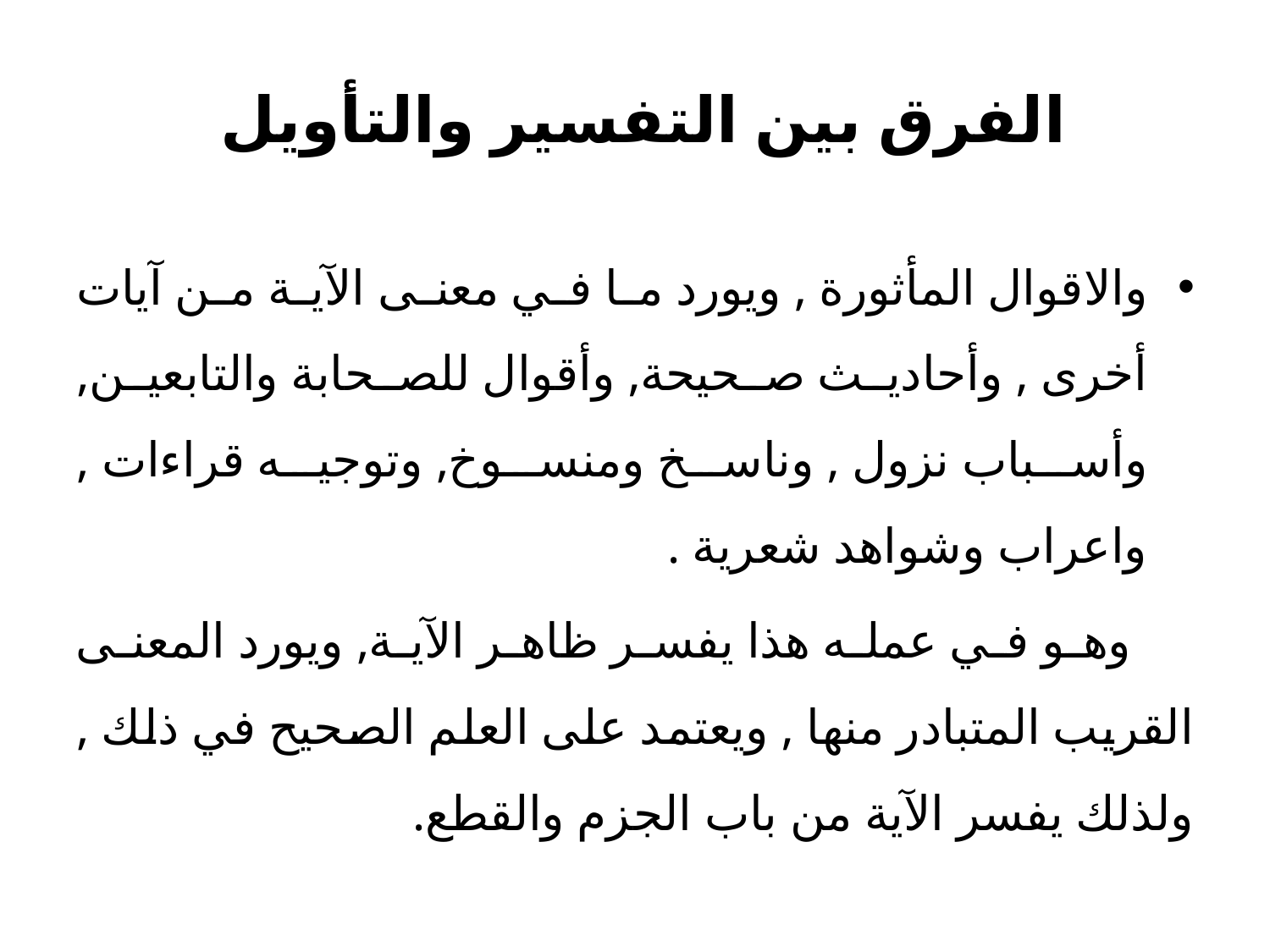

# الفرق بين التفسير والتأويل
والاقوال المأثورة , ويورد ما في معنى الآية من آيات أخرى , وأحاديث صحيحة, وأقوال للصحابة والتابعين, وأسباب نزول , وناسخ ومنسوخ, وتوجيه قراءات , واعراب وشواهد شعرية .
     وهو في عمله هذا يفسر ظاهر الآية, ويورد المعنى القريب المتبادر منها , ويعتمد على العلم الصحيح في ذلك , ولذلك يفسر الآية من باب الجزم والقطع.